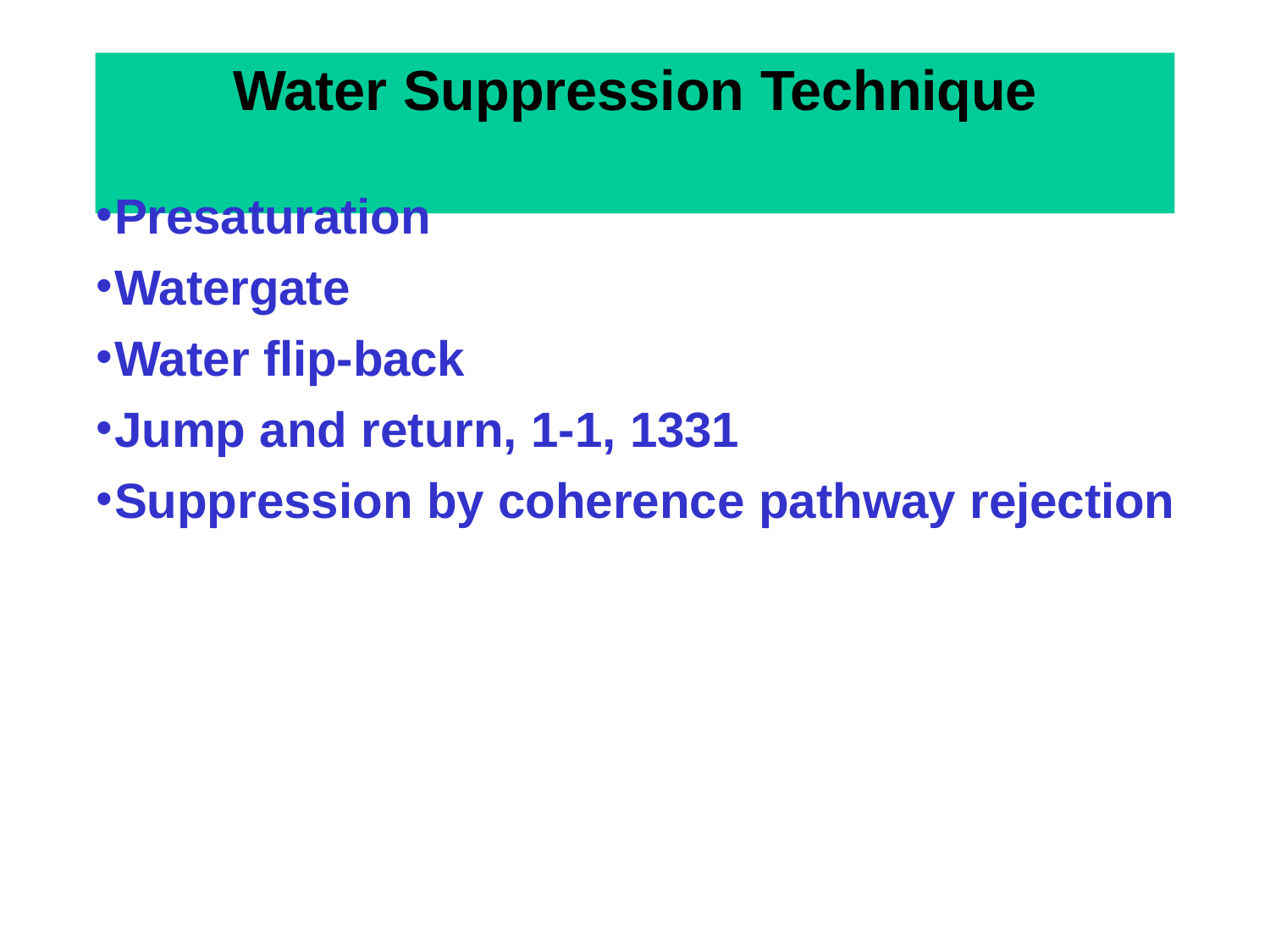

# Water Suppression Technique
Presaturation
Watergate
Water flip-back
Jump and return, 1-1, 1331
Suppression by coherence pathway rejection